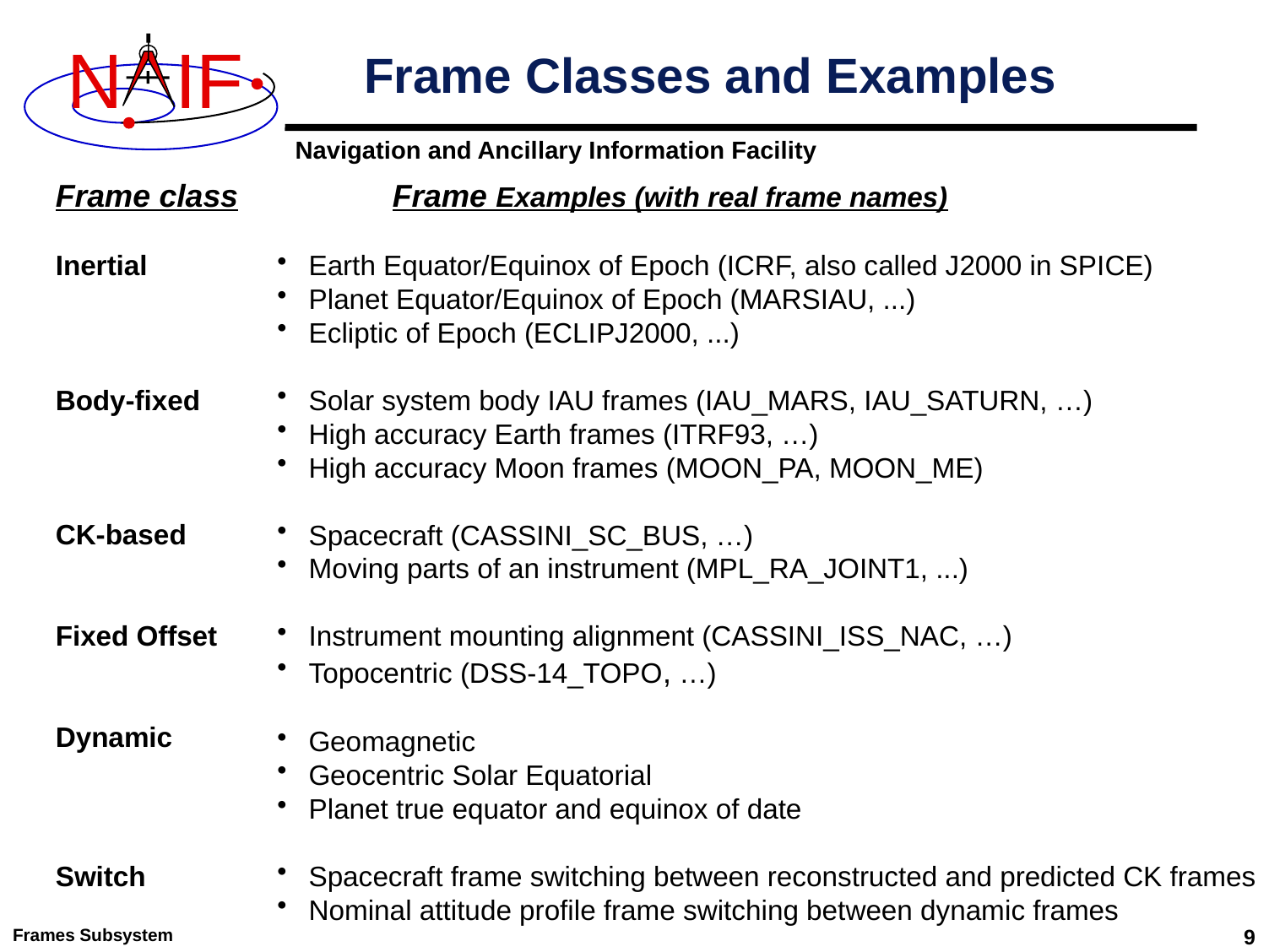

# Frame Classes and Examples
Frame class

Inertial

Body-fixed

CK-based

Fixed Offset

Dynamic

Switch
             Frame Examples (with real frame names)

Earth Equator/Equinox of Epoch (ICRF, also called J2000 in SPICE)
Planet Equator/Equinox of Epoch (MARSIAU, ...)
Ecliptic of Epoch (ECLIPJ2000, ...)

Solar system body IAU frames (IAU_MARS, IAU_SATURN, …)
High accuracy Earth frames (ITRF93, …)
High accuracy Moon frames (MOON_PA, MOON_ME)

Spacecraft (CASSINI_SC_BUS, …)
Moving parts of an instrument (MPL_RA_JOINT1, ...)

Instrument mounting alignment (CASSINI_ISS_NAC, …)
Topocentric (DSS-14_TOPO, …)

Geomagnetic
Geocentric Solar Equatorial
Planet true equator and equinox of date

Spacecraft frame switching between reconstructed and predicted CK frames
Nominal attitude profile frame switching between dynamic frames
Frames Subsystem
9